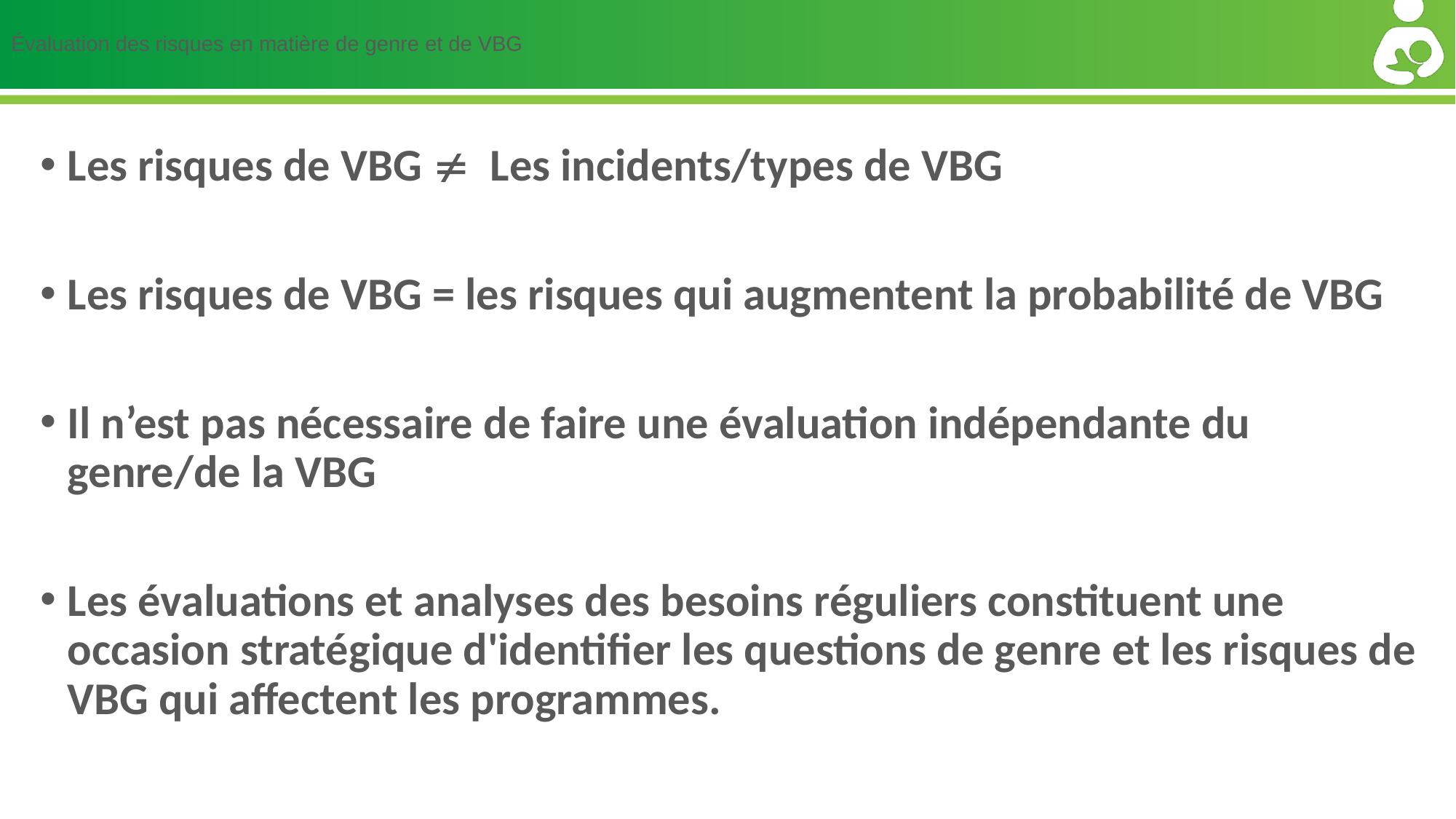

# Évaluation des risques en matière de genre et de VBG
Les risques de VBG ≠  Les incidents/types de VBG

Les risques de VBG = les risques qui augmentent la probabilité de VBG

Il n’est pas nécessaire de faire une évaluation indépendante du genre/de la VBG

Les évaluations et analyses des besoins réguliers constituent une occasion stratégique d'identifier les questions de genre et les risques de VBG qui affectent les programmes.